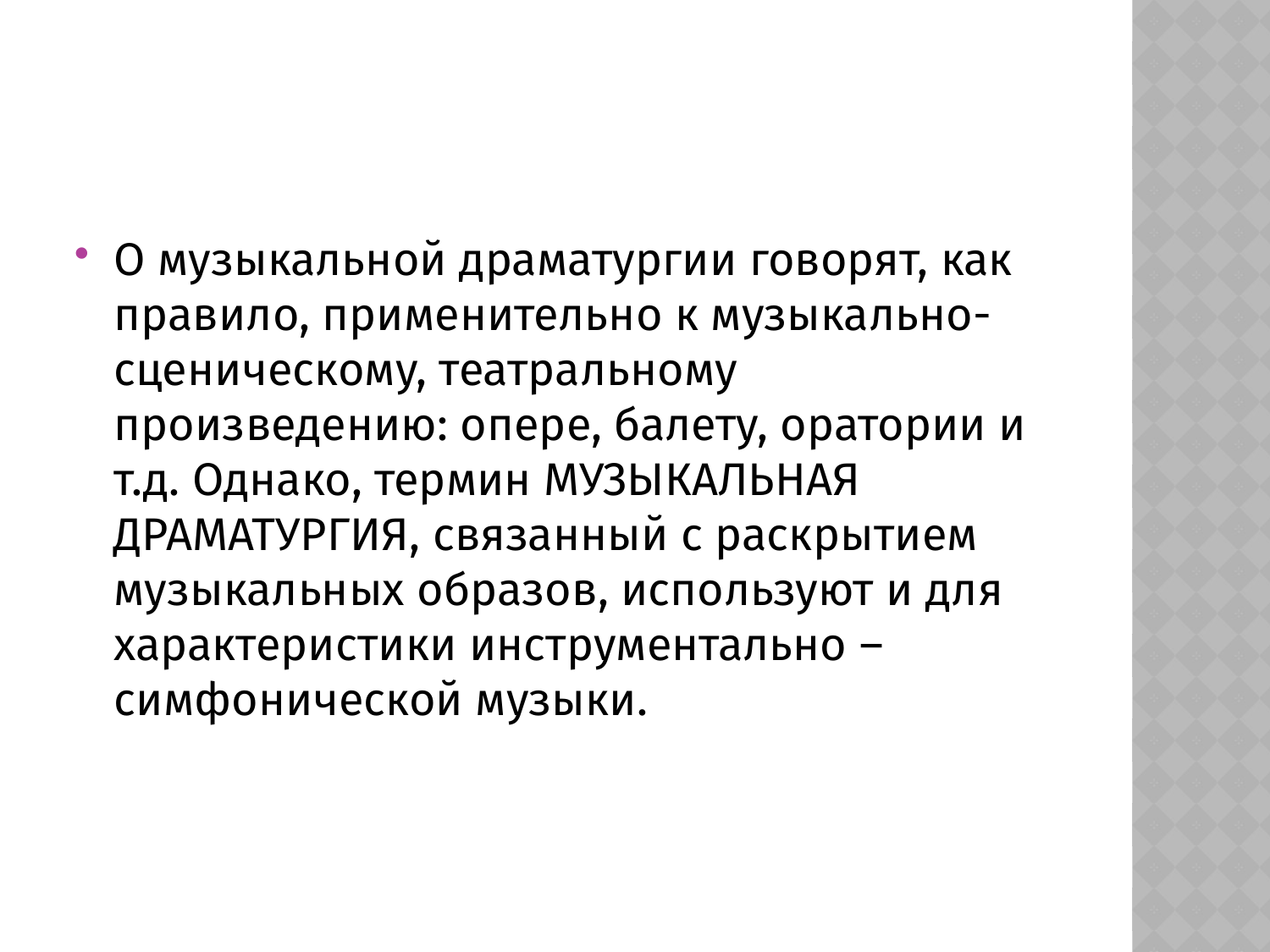

#
О музыкальной драматургии говорят, как правило, применительно к музыкально-сценическому, театральному произведению: опере, балету, оратории и т.д. Однако, термин МУЗЫКАЛЬНАЯ ДРАМАТУРГИЯ, связанный с раскрытием музыкальных образов, используют и для характеристики инструментально – симфонической музыки.